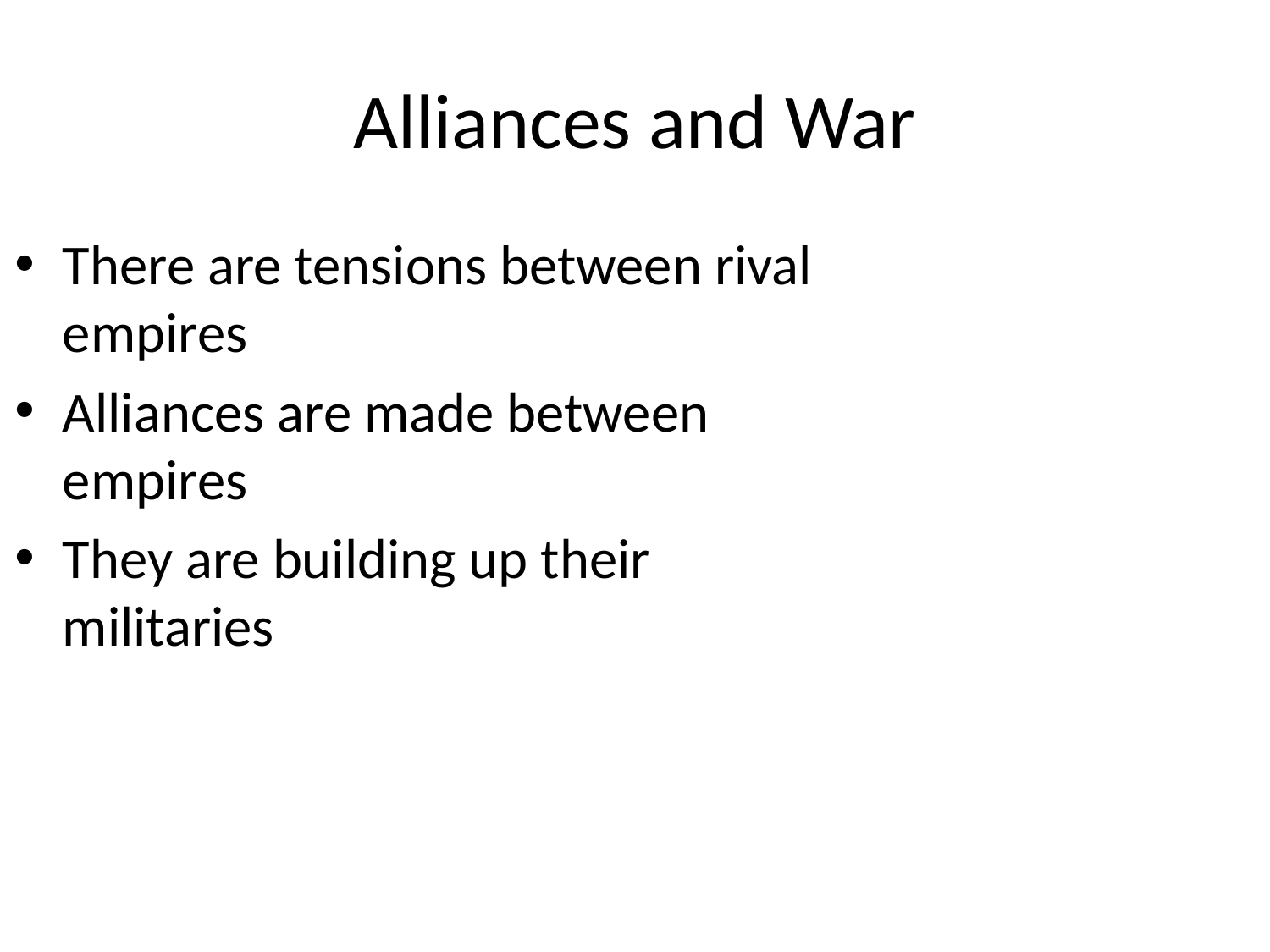

# Alliances and War
There are tensions between rival empires
Alliances are made between empires
They are building up their militaries